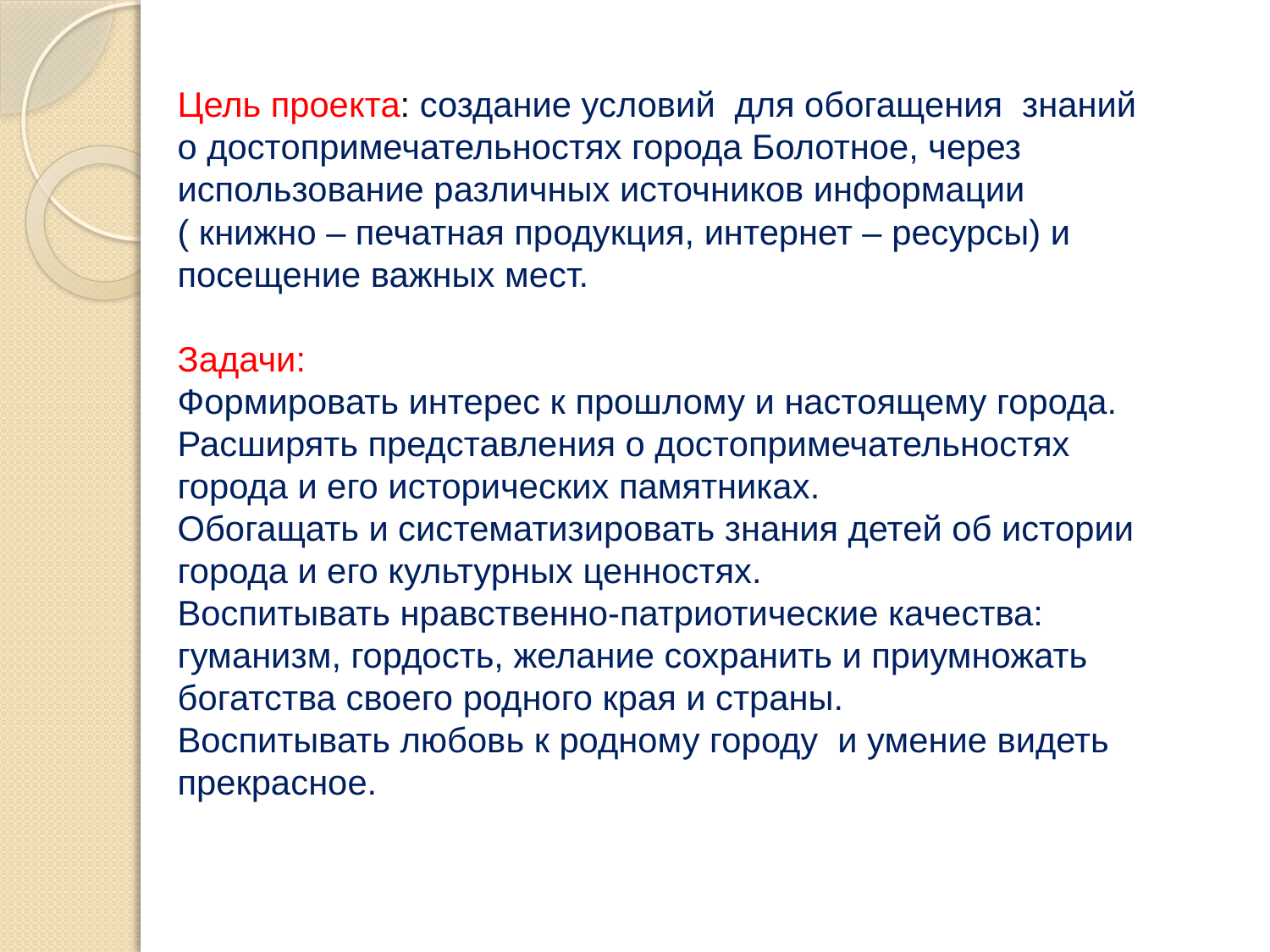

Цель проекта: создание условий  для обогащения  знаний  о достопримечательностях города Болотное, через использование различных источников информации ( книжно – печатная продукция, интернет – ресурсы) и посещение важных мест.

Задачи:
Формировать интерес к прошлому и настоящему города.
Расширять представления о достопримечательностях  города и его исторических памятниках.
Обогащать и систематизировать знания детей об истории города и его культурных ценностях.
Воспитывать нравственно-патриотические качества: гуманизм, гордость, желание сохранить и приумножать богатства своего родного края и страны.
Воспитывать любовь к родному городу  и умение видеть прекрасное.